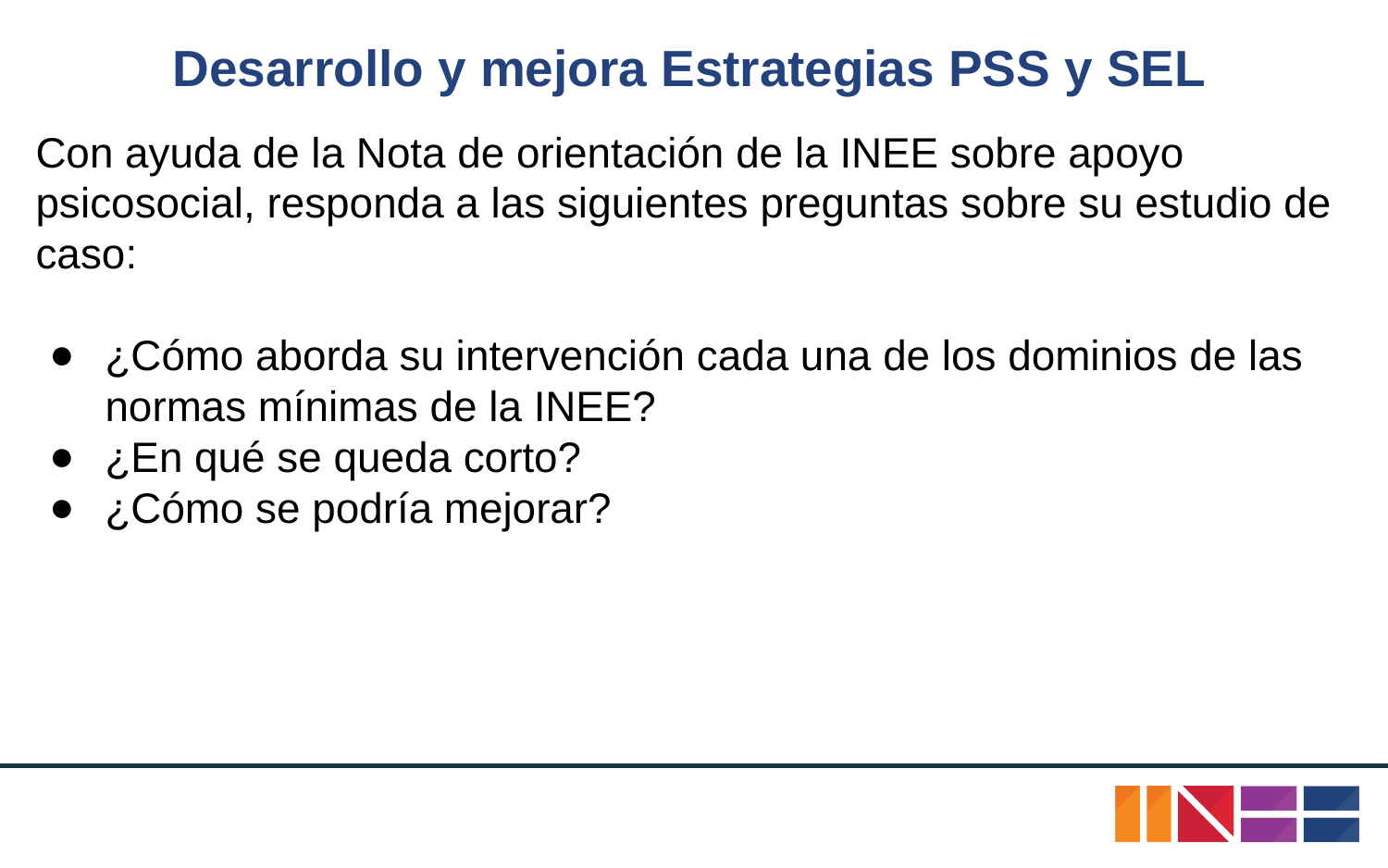

# Desarrollo y mejora Estrategias PSS y SEL

Con ayuda de la Nota de orientación de la INEE sobre apoyo psicosocial, responda a las siguientes preguntas sobre su estudio de caso:

¿Cómo aborda su intervención cada una de los dominios de las normas mínimas de la INEE?
¿En qué se queda corto?
¿Cómo se podría mejorar?